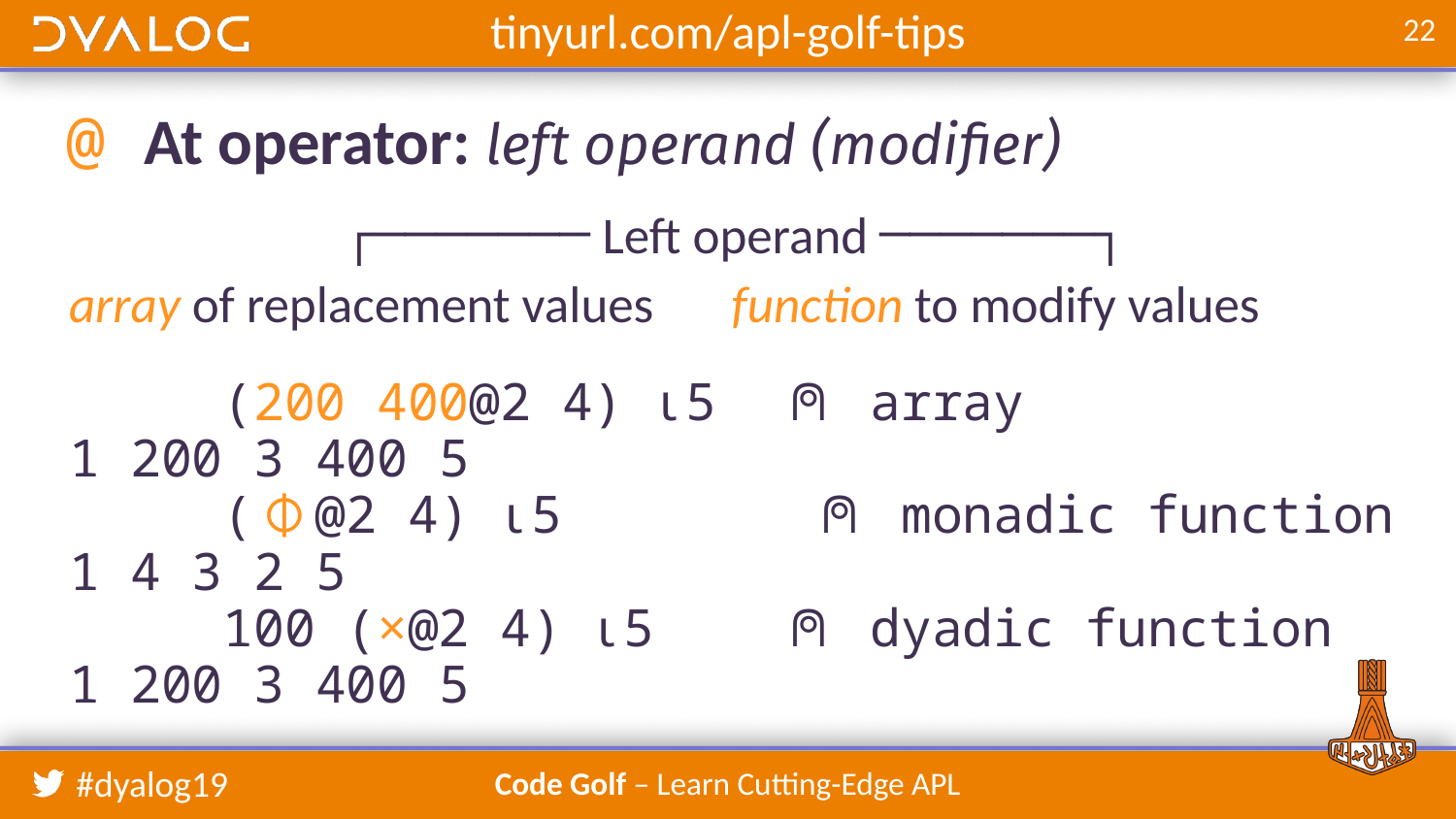

# @ At operator: left operand (modifier)
┌─────── Left operand ───────┐
array of replacement values	function to modify values

     (200 400@2 4) ⍳5  ⍝ array
1 200 3 400 5
     (⌽@2 4) ⍳5        ⍝ monadic function
1 4 3 2 5
     100 (×@2 4) ⍳5    ⍝ dyadic function
1 200 3 400 5